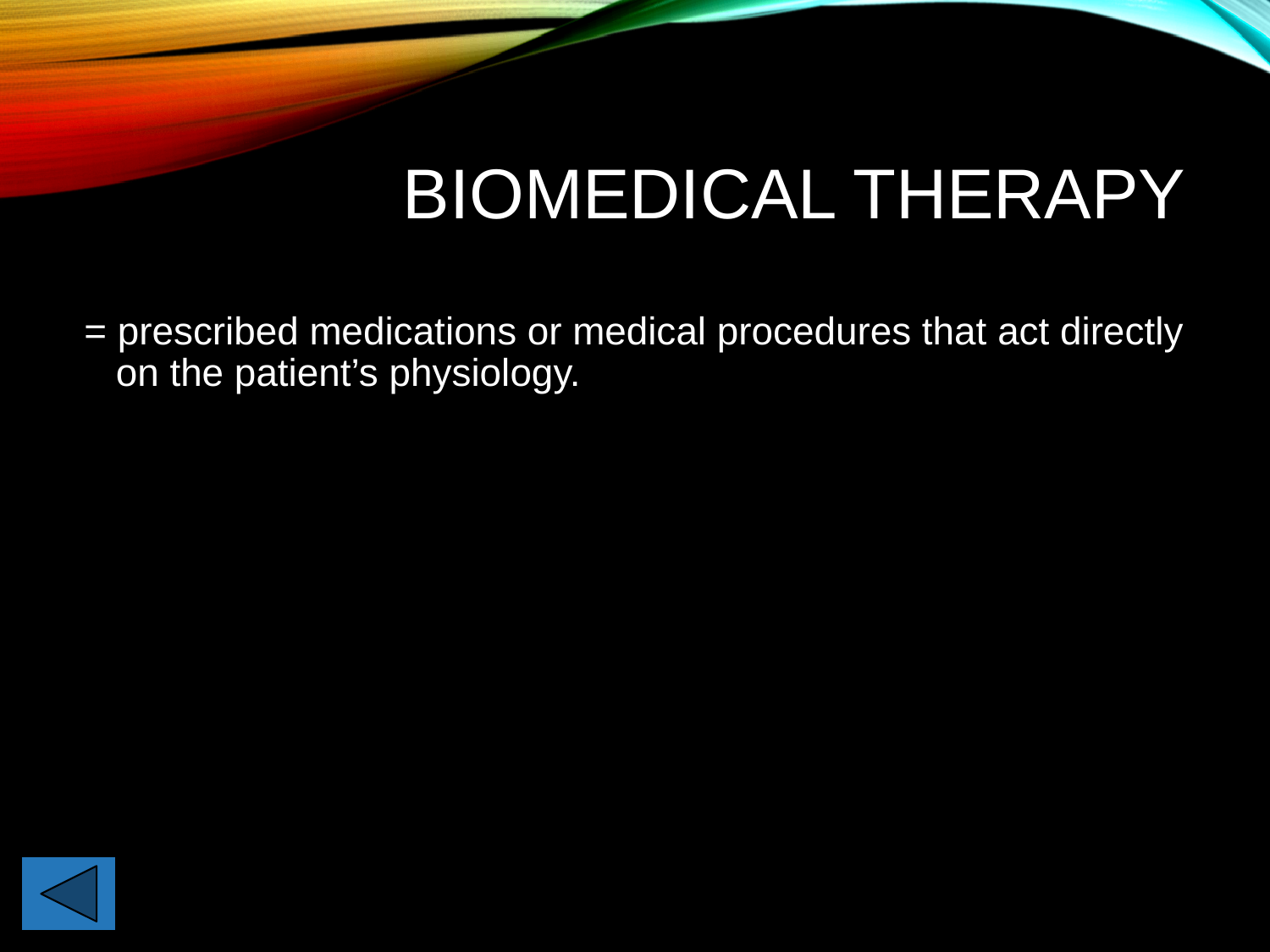

# Biomedical Therapy
= prescribed medications or medical procedures that act directly on the patient’s physiology.